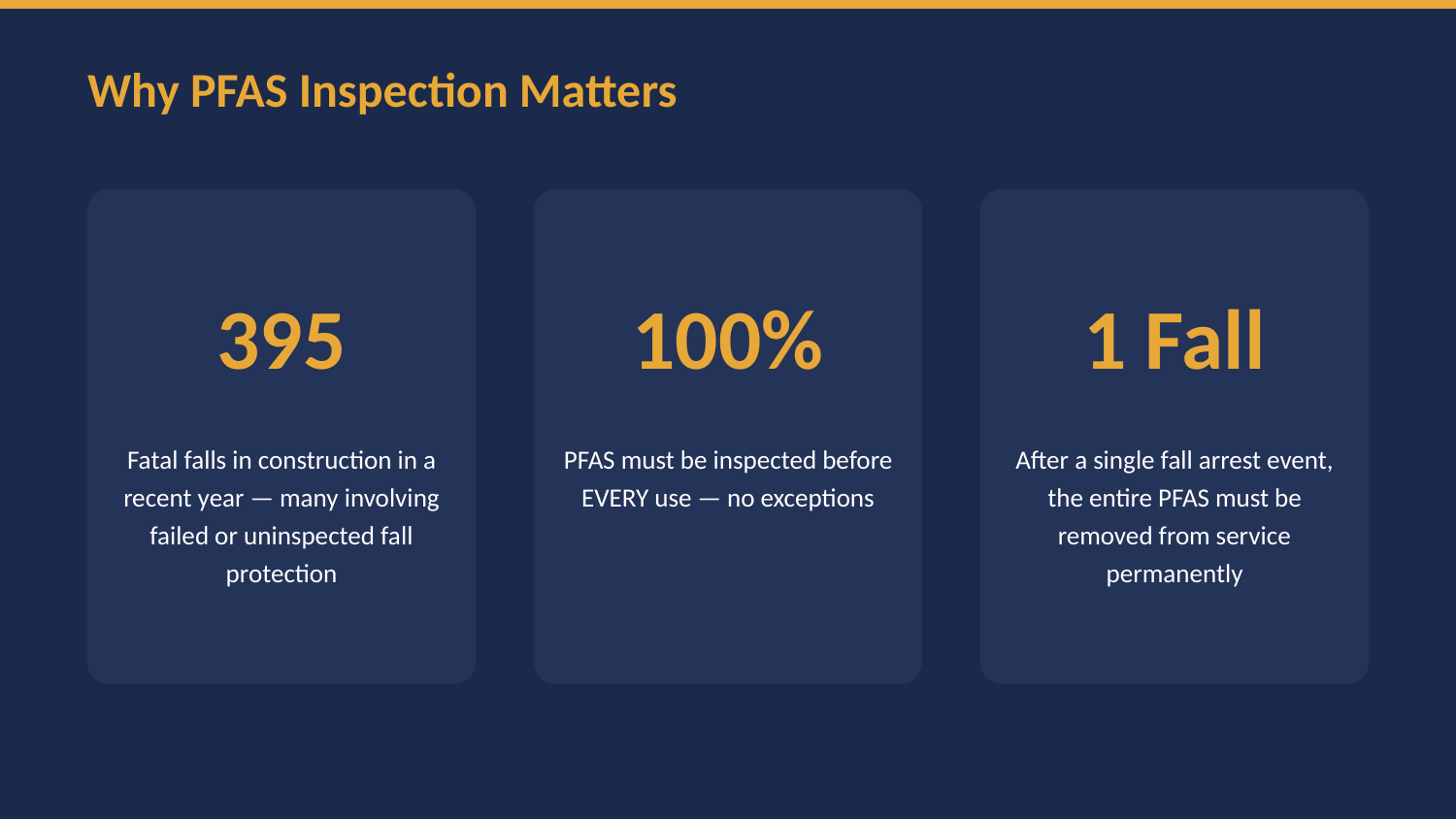

Why PFAS Inspection Matters

395
100%
1 Fall
Fatal falls in construction in a recent year — many involving failed or uninspected fall protection
PFAS must be inspected before EVERY use — no exceptions
After a single fall arrest event, the entire PFAS must be removed from service permanently